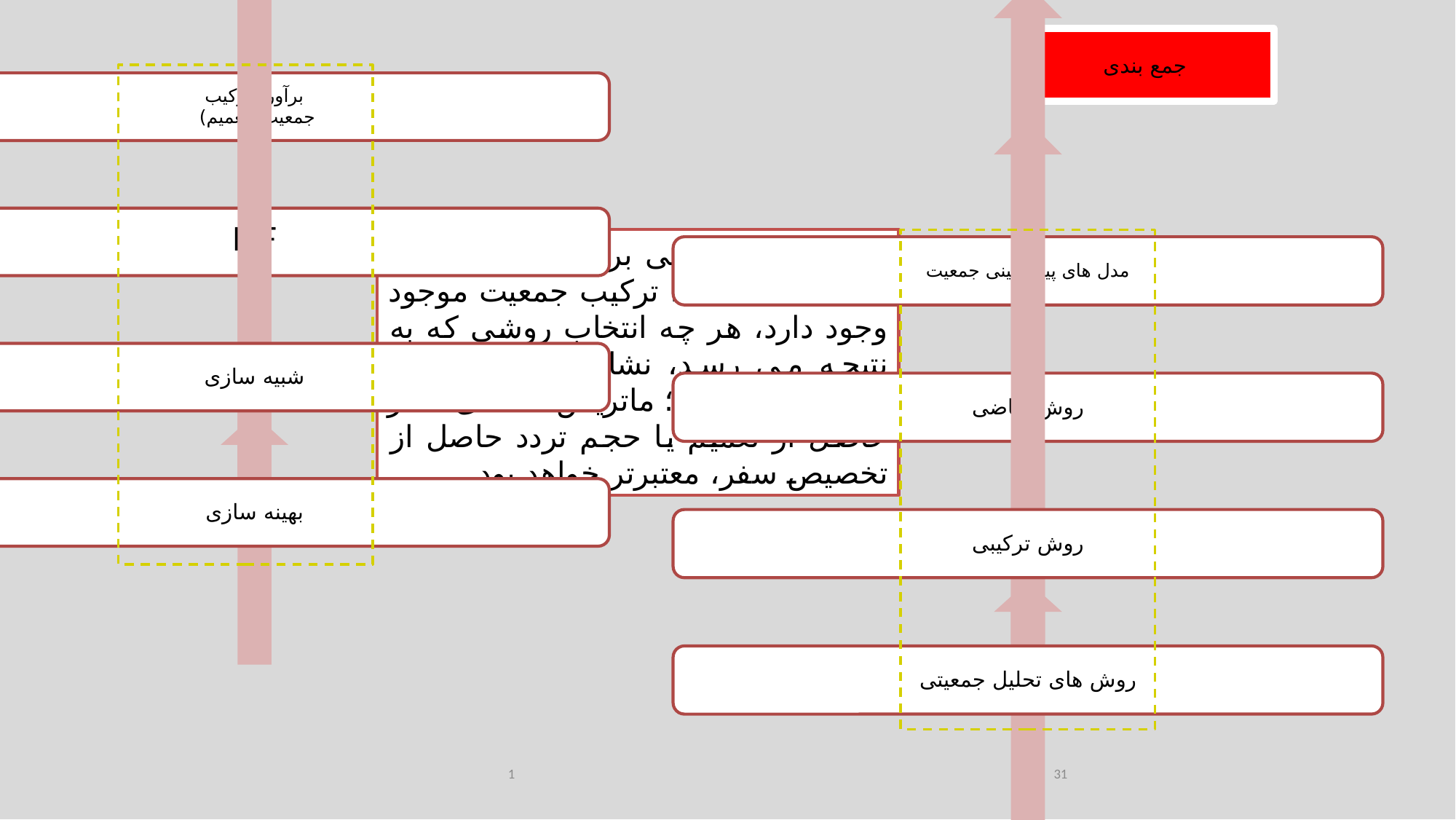

جمع بندی

برآورد ترکیب
 جمعیت (تعمیم)
شبیه سازی
بهینه سازی
IPF
روش های متفاوتی برای برآورد و پیش بینی جمعیت آتی، ترکیب جمعیت موجود وجود دارد، هر چه انتخاب روشی که به نتیجه می رسد، نشان دهنده جمعیت واقعی شهر باشد؛ ماتریس تقاضای سفر حاصل از تعمیم یا حجم تردد حاصل از تخصیص سفر، معتبرتر خواهد بود.

مدل های پیش بینی جمعیت
روش ریاضی
روش ترکیبی
روش های تحلیل جمعیتی
1
31